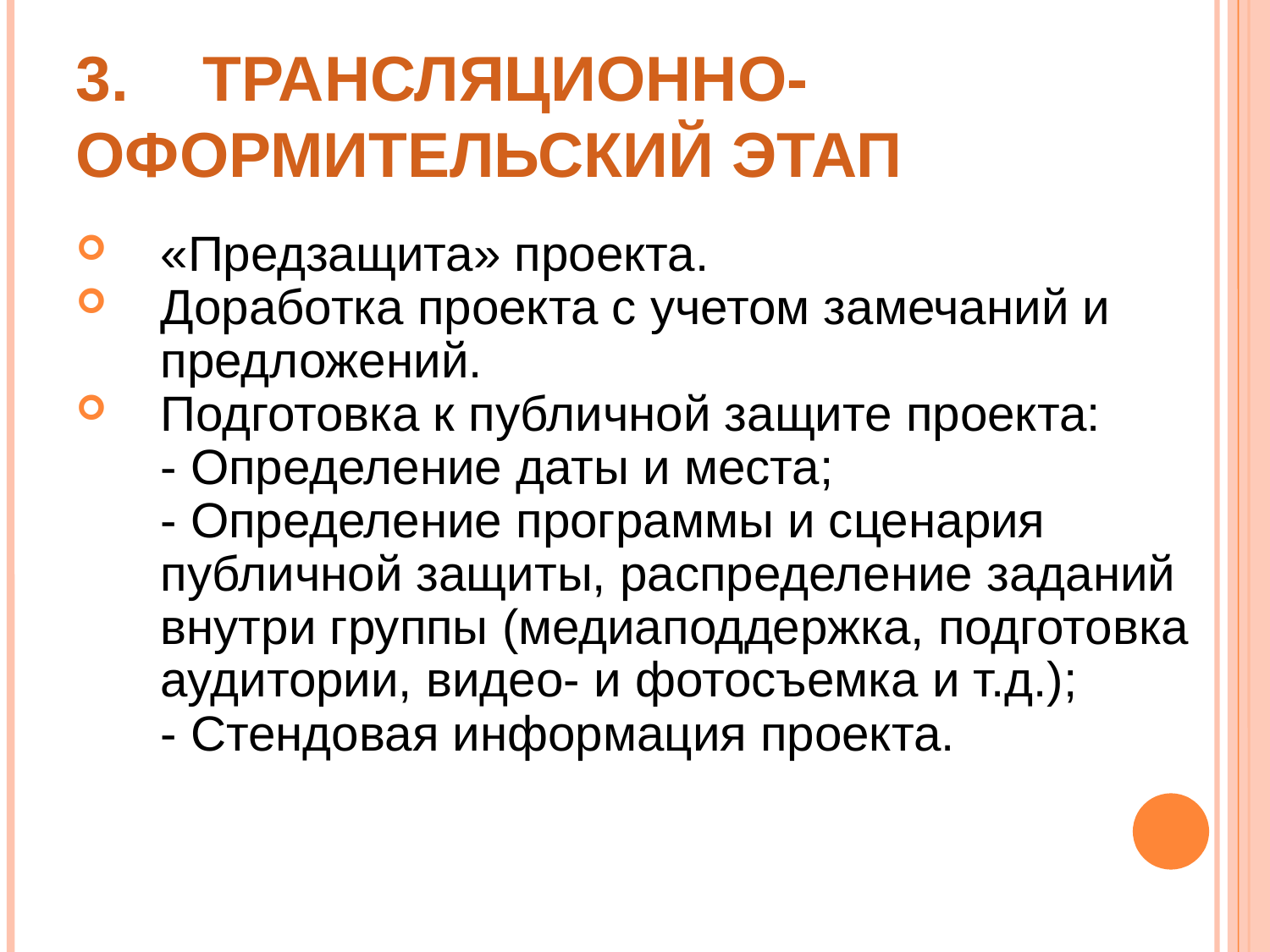

3.	ТРАНСЛЯЦИОННО-ОФОРМИТЕЛЬСКИЙ ЭТАП
«Предзащита» проекта.
Доработка проекта с учетом замечаний и предложений.
Подготовка к публичной защите проекта:
	- Определение даты и места;
	- Определение программы и сценария публичной защиты, распределение заданий внутри группы (медиаподдержка, подготовка аудитории, видео- и фотосъемка и т.д.);
	- Стендовая информация проекта.